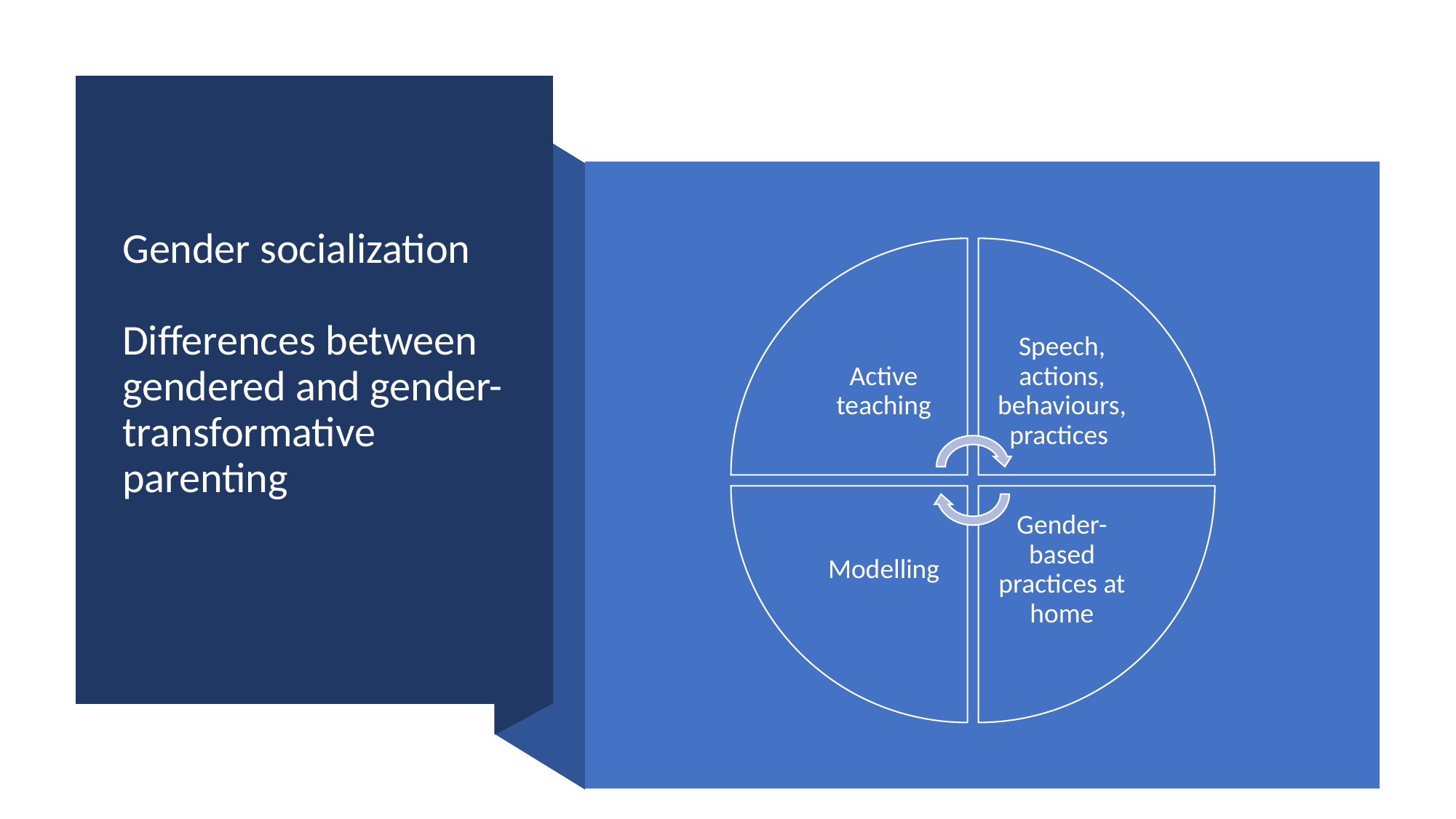

# Gender socialization Differences between gendered and gender-transformative parenting

Active teaching
Speech, actions, behaviours, practices
Gender-based practices at home
Modelling